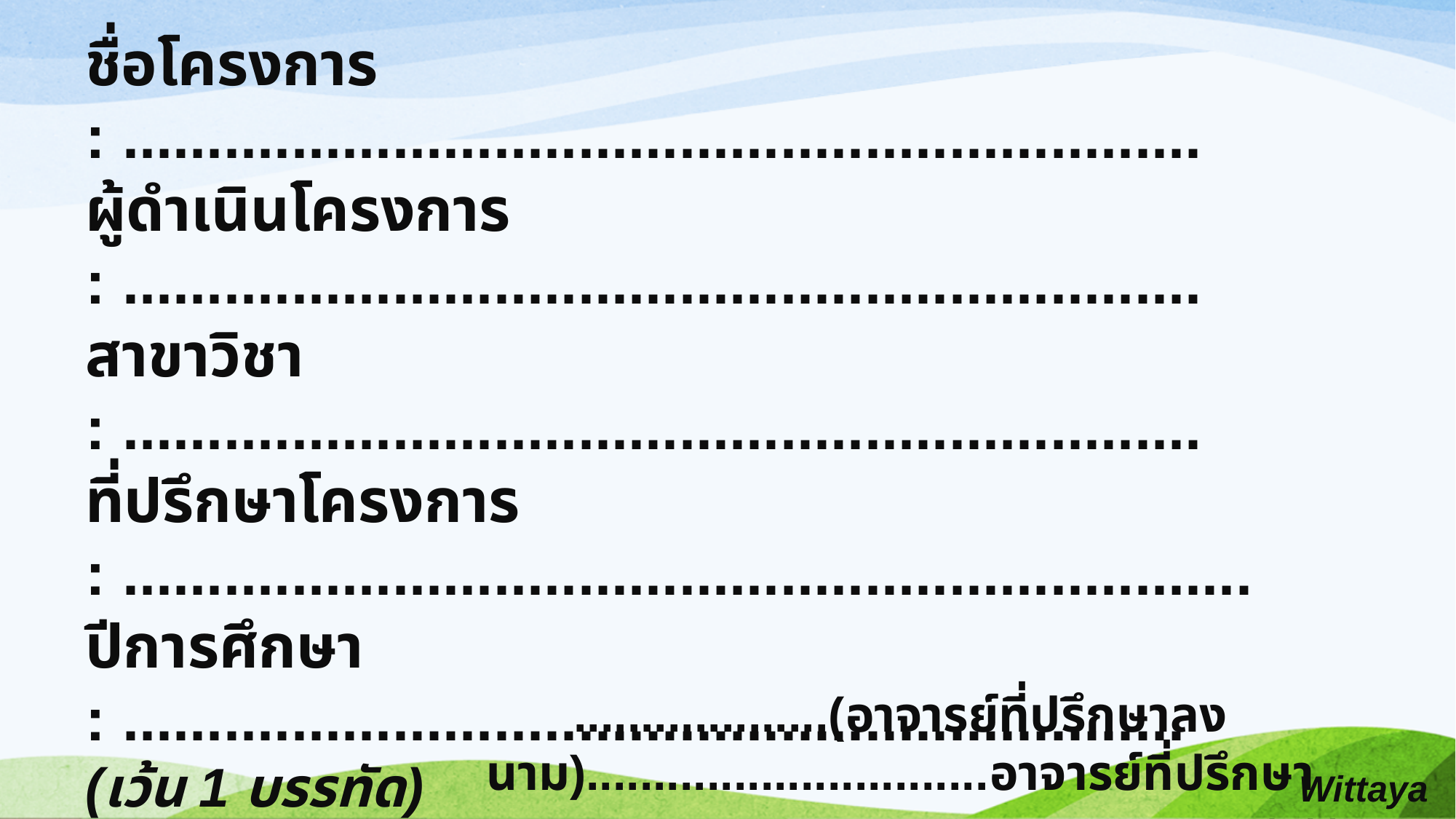

ชื่อโครงการ		: ................................................................
ผู้ดำเนินโครงการ	: ................................................................
สาขาวิชา		: ................................................................
ที่ปรึกษาโครงการ	: ...................................................................
ปีการศึกษา		: ...............................................................
(เว้น 1 บรรทัด)
บทคัดย่อ
	โครงการ เรื่อง..........................มีจุดมุ่งหมายเพื่อ......................................
............................................................................................................................
...................(อาจารย์ที่ปรึกษาลงนาม)..............................อาจารย์ที่ปรึกษา
Wittaya Jaiwithee ...